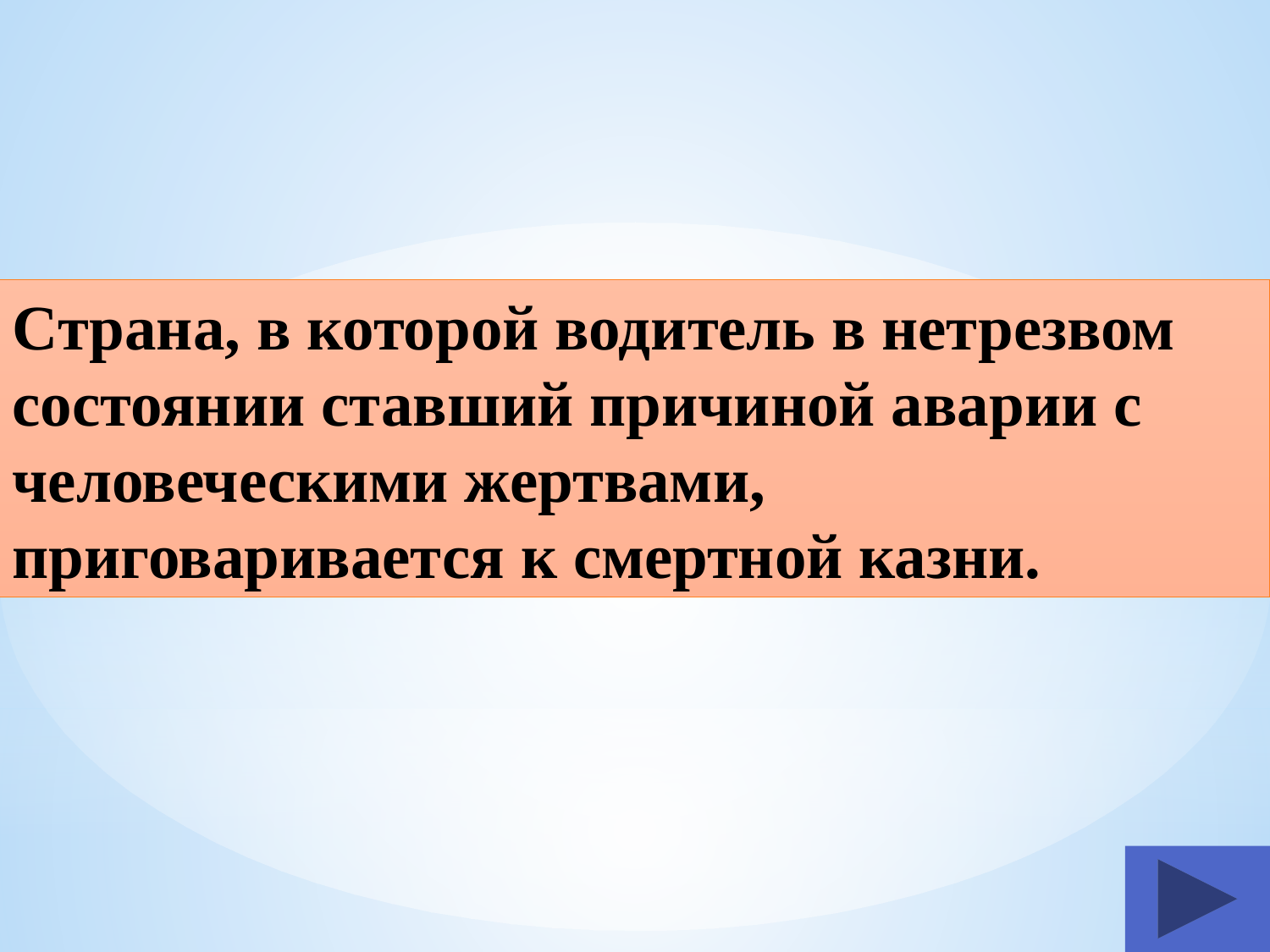

Страна, в которой водитель в нетрезвом состоянии ставший причиной аварии с человеческими жертвами, приговаривается к смертной казни.